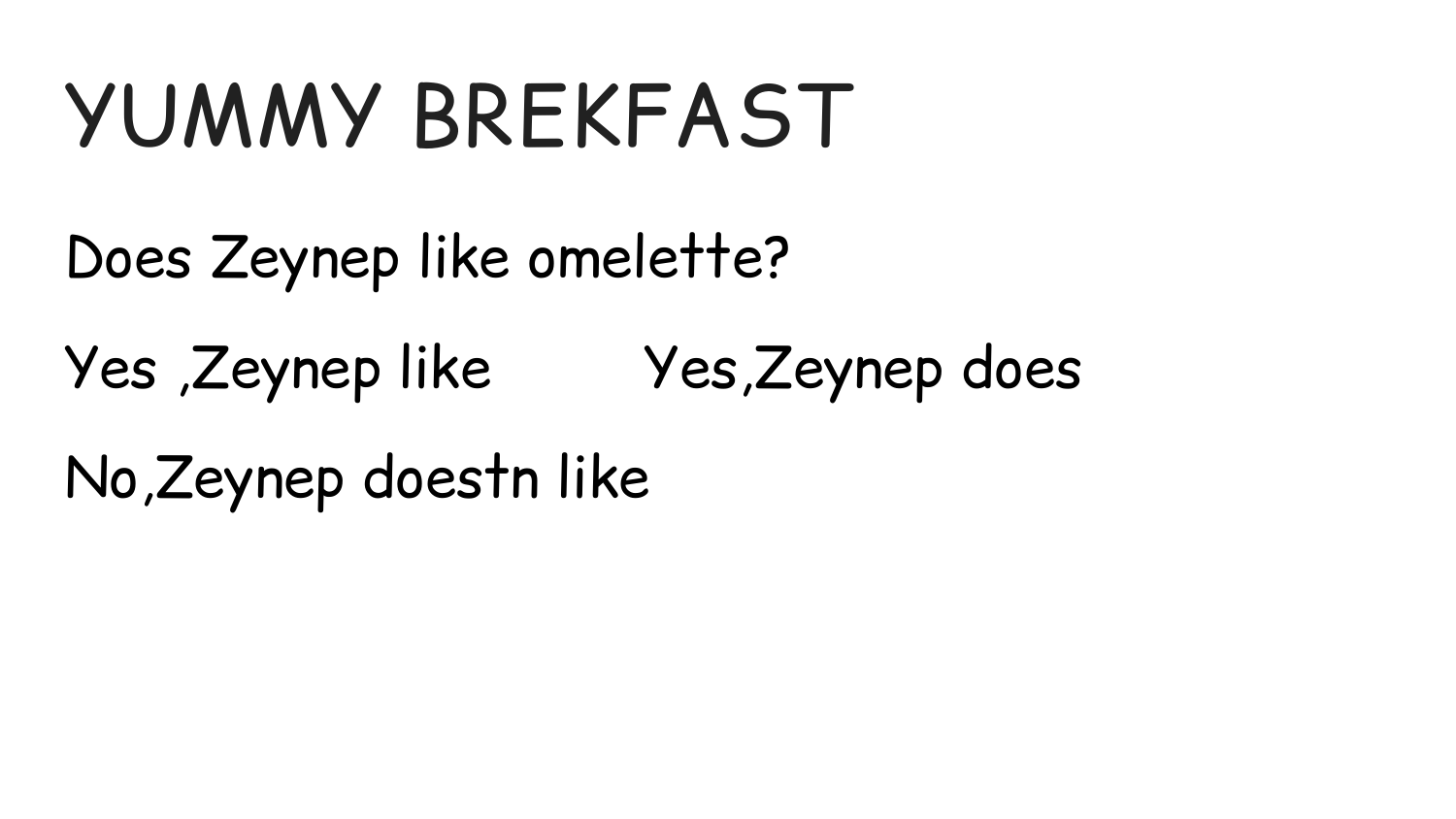

# YUMMY BREKFAST
Does Zeynep like omelette?
Yes ,Zeynep like         Yes,Zeynep does
No,Zeynep doestn like